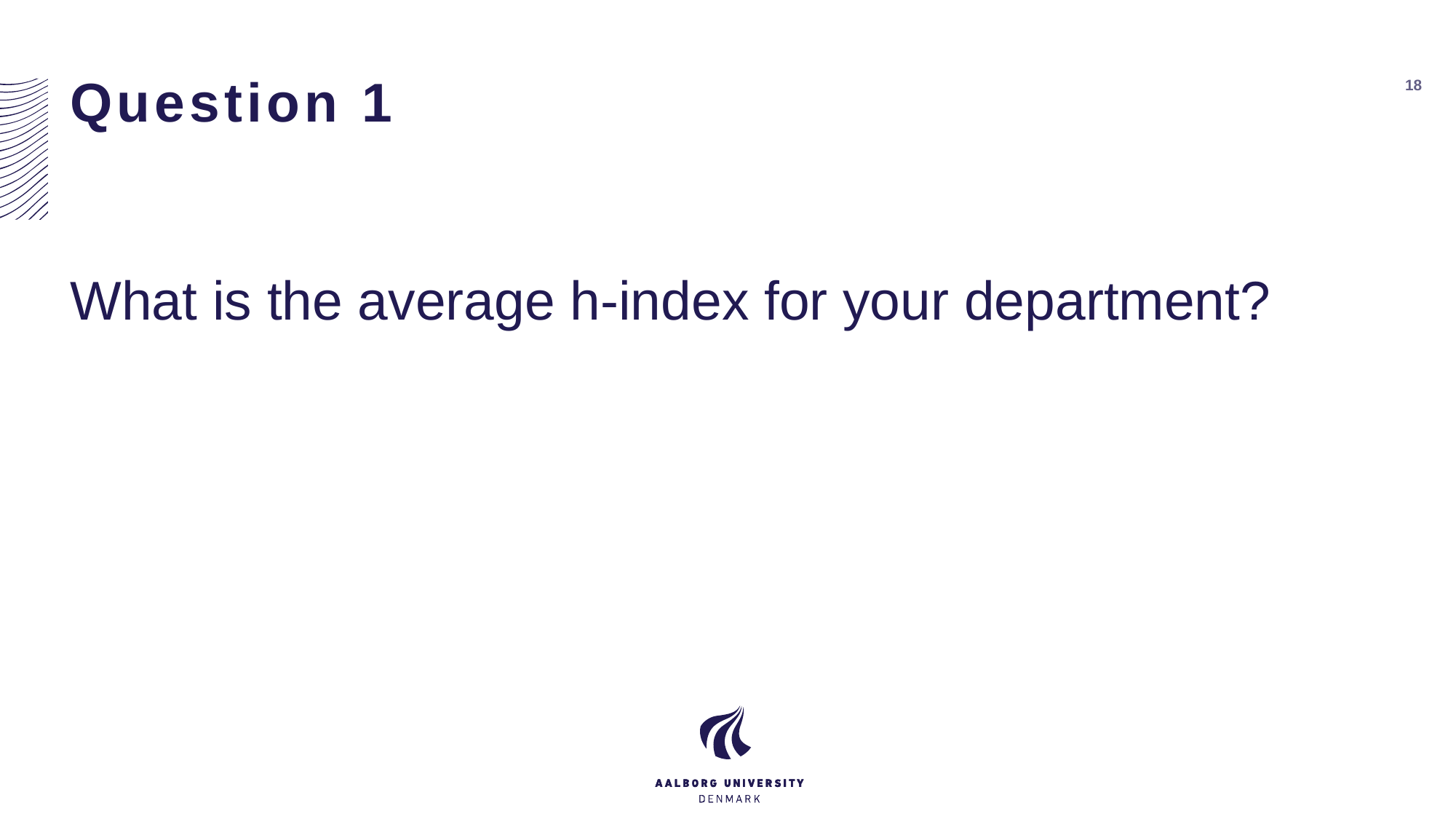

# Question 1
18
What is the average h-index for your department?